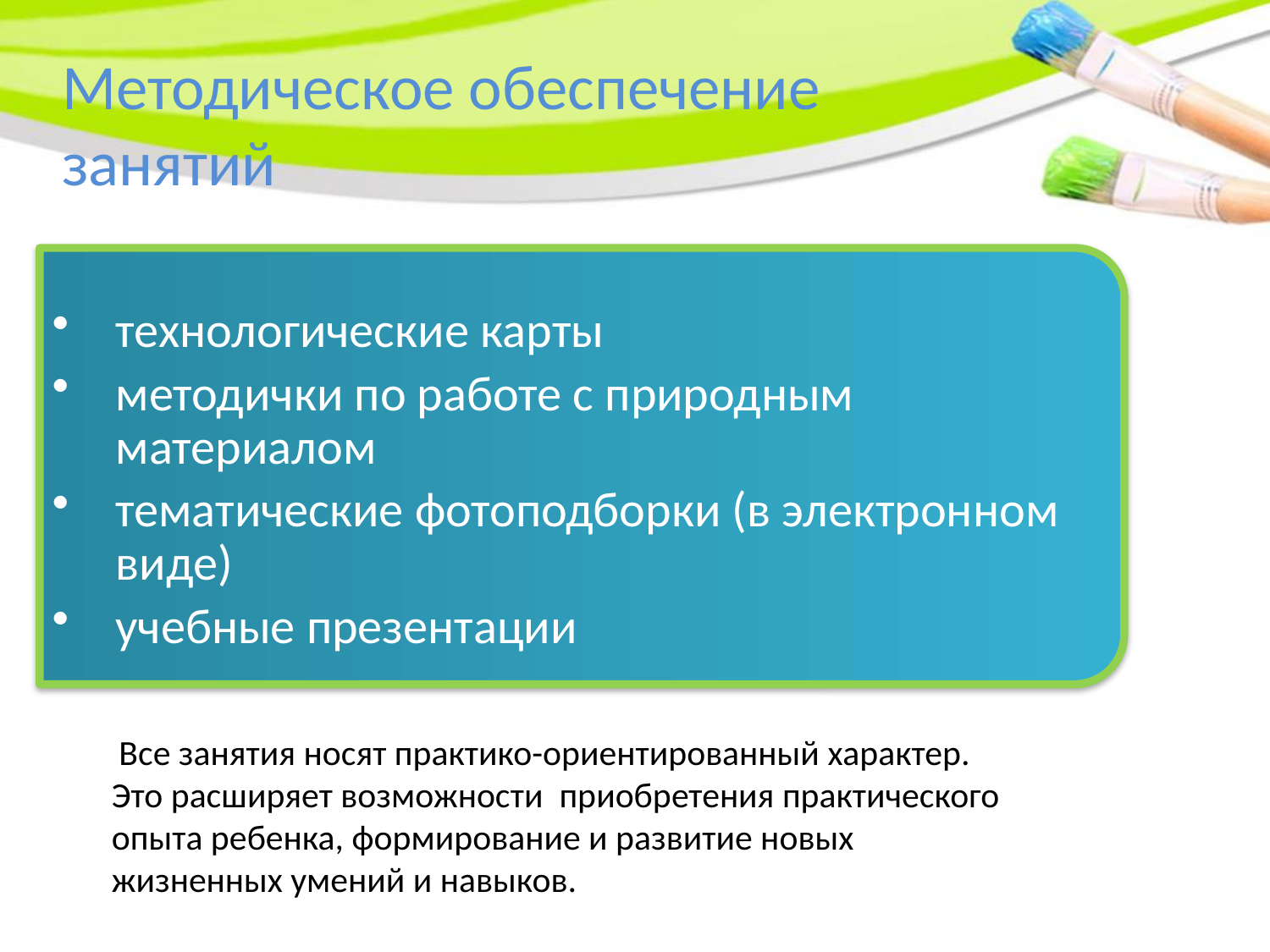

технологические карты
методички по работе с природным материалом
тематические фотоподборки (в электронном виде)
учебные презентации
Методическое обеспечение занятий
 Все занятия носят практико-ориентированный характер. Это расширяет возможности  приобретения практического опыта ребенка, формирование и развитие новых жизненных умений и навыков.